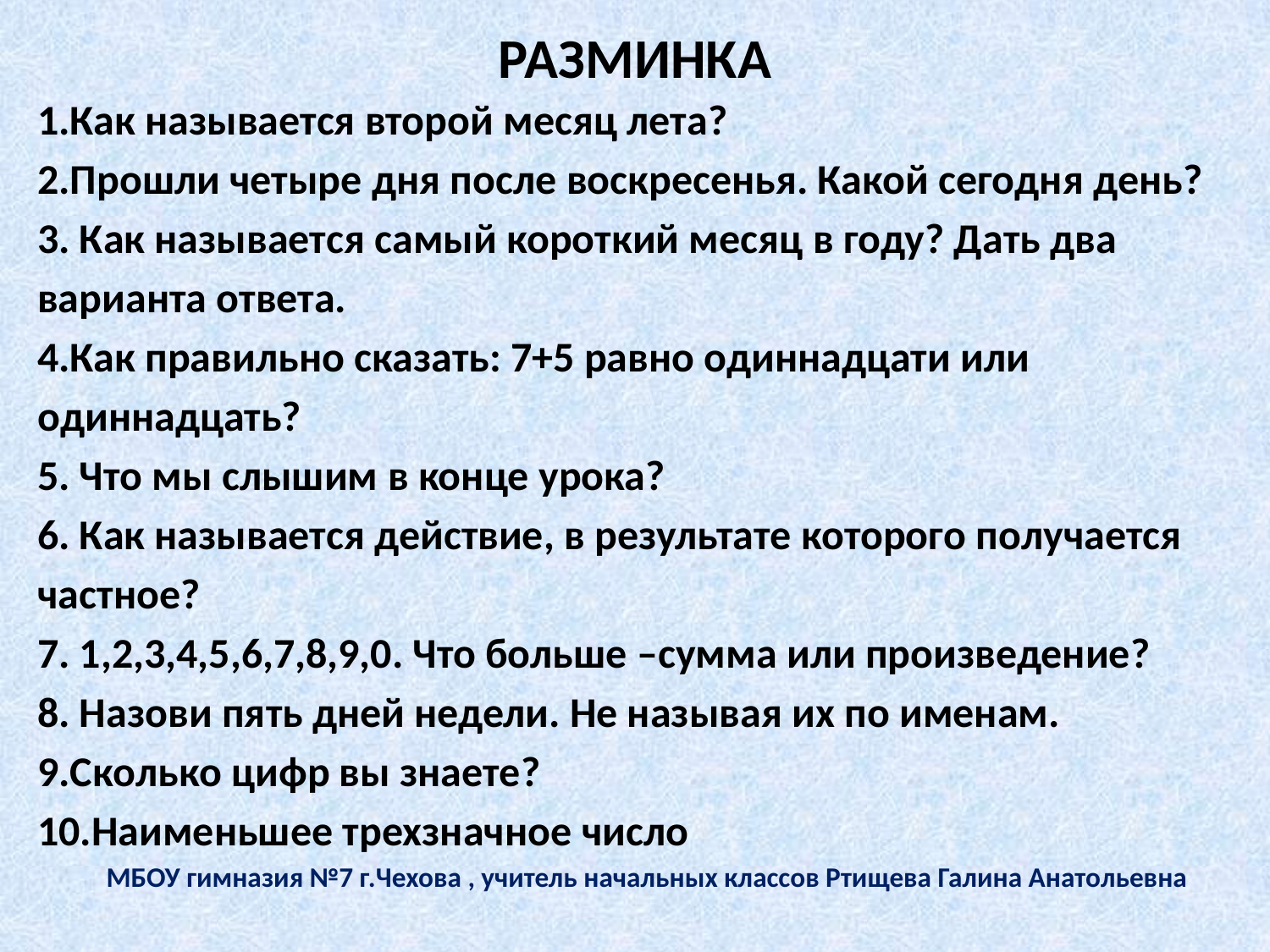

# РАЗМИНКА
1.Как называется второй месяц лета?
2.Прошли четыре дня после воскресенья. Какой сегодня день?
3. Как называется самый короткий месяц в году? Дать два
варианта ответа.
4.Как правильно сказать: 7+5 равно одиннадцати или
одиннадцать?
5. Что мы слышим в конце урока?
6. Как называется действие, в результате которого получается
частное?
7. 1,2,3,4,5,6,7,8,9,0. Что больше –сумма или произведение?
8. Назови пять дней недели. Не называя их по именам.
9.Сколько цифр вы знаете?
10.Наименьшее трехзначное число
МБОУ гимназия №7 г.Чехова , учитель начальных классов Ртищева Галина Анатольевна